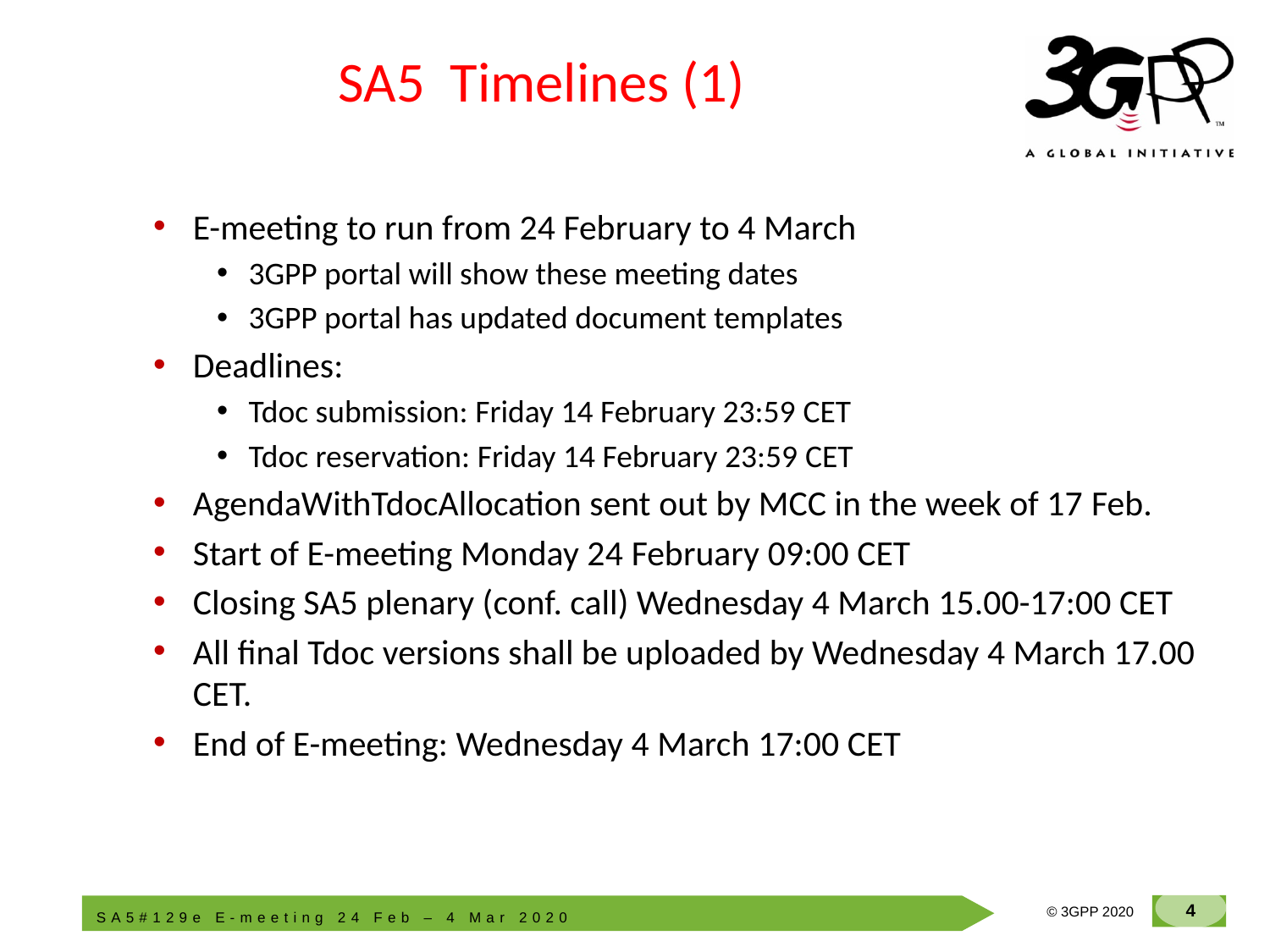

# SA5  Timelines (1)
E-meeting to run from 24 February to 4 March
3GPP portal will show these meeting dates
3GPP portal has updated document templates
Deadlines:
Tdoc submission: Friday 14 February 23:59 CET
Tdoc reservation: Friday 14 February 23:59 CET
AgendaWithTdocAllocation sent out by MCC in the week of 17 Feb.
Start of E-meeting Monday 24 February 09:00 CET
Closing SA5 plenary (conf. call) Wednesday 4 March 15.00-17:00 CET
All final Tdoc versions shall be uploaded by Wednesday 4 March 17.00 CET.
End of E-meeting: Wednesday 4 March 17:00 CET